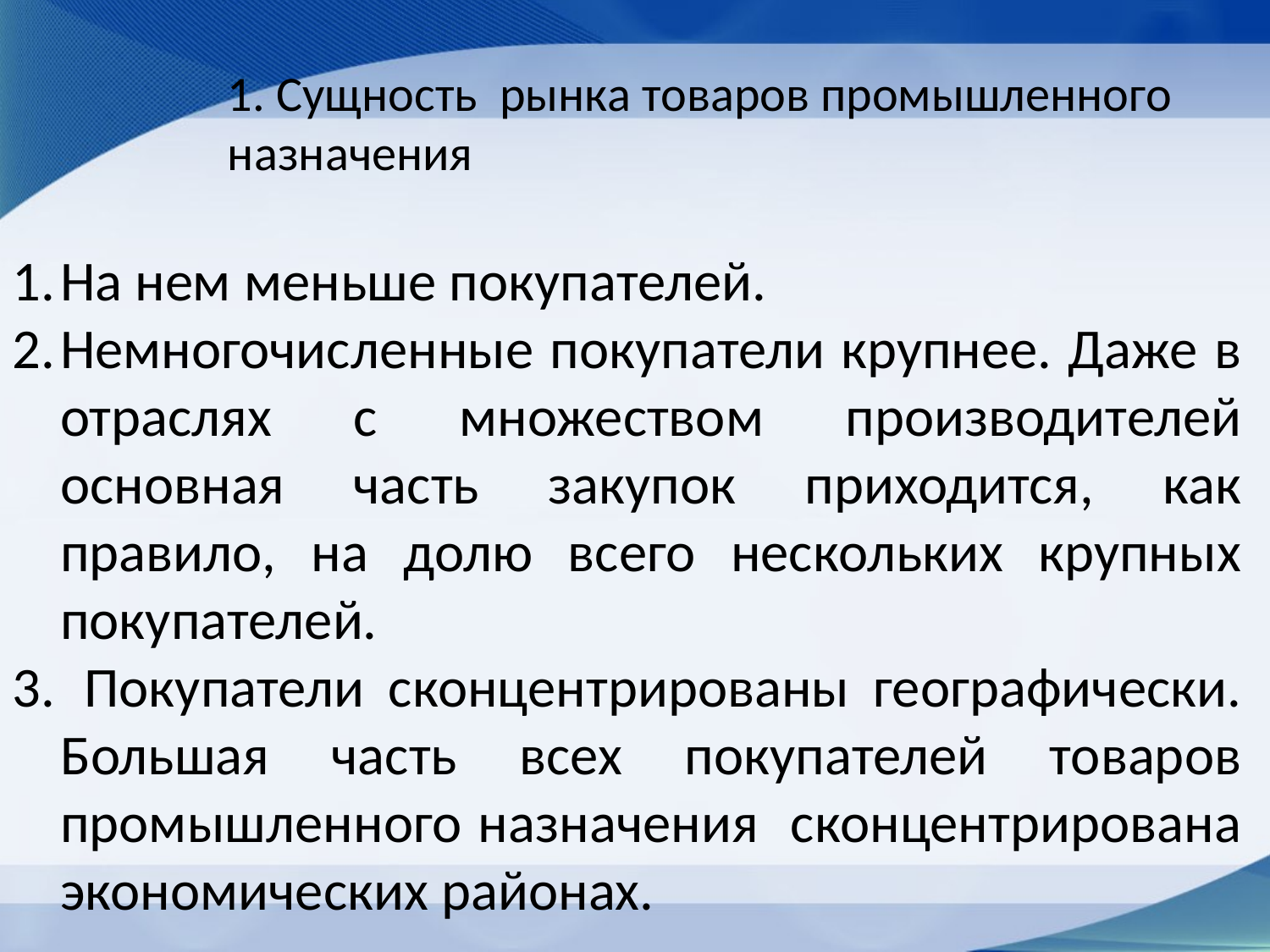

# 1. Сущность  рынка товаров промышленного назначения

На нем меньше покупателей.
Немногочисленные покупатели крупнее. Даже в отраслях с множеством производителей основная часть закупок приходится, как правило, на долю всего нескольких крупных покупателей.
 Покупатели сконцентрированы географически. Большая часть всех покупателей товаров промышленного назначения  сконцентрирована экономических районах.